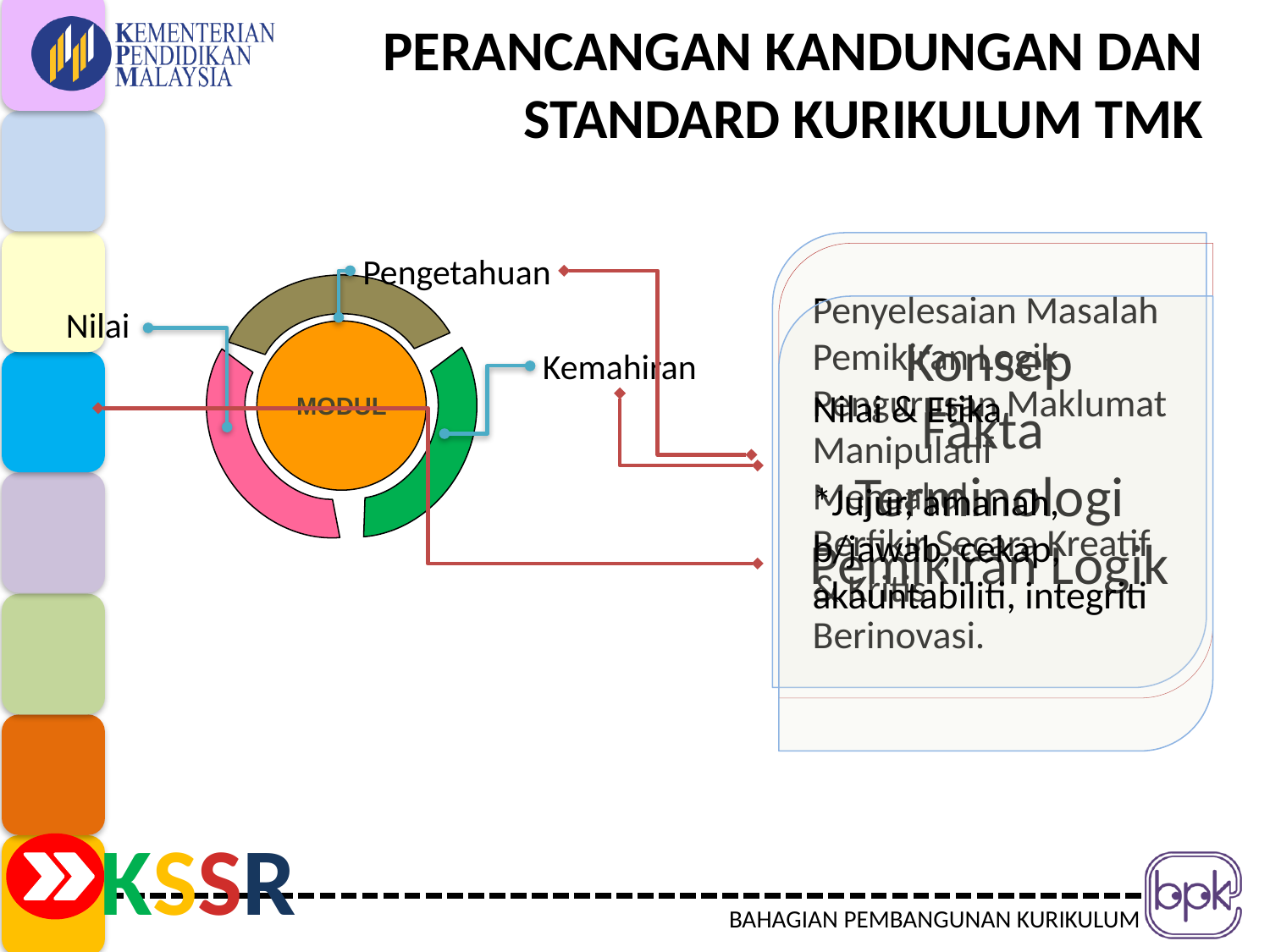

PERANCANGAN KANDUNGAN DAN STANDARD KURIKULUM TMK
Konsep
Fakta
Terminologi
Pemikiran Logik
Pengetahuan

Penyelesaian Masalah
Pemikiran Logik
Pengurusan Maklumat
Manipulatif
Menaakul
Berfikir Secara Kreatif & Kritis
Berinovasi.

MODUL
Nilai

Nilai & Etika

*Jujur, amanah, b/jawab, cekap, akauntabiliti, integriti

Kemahiran